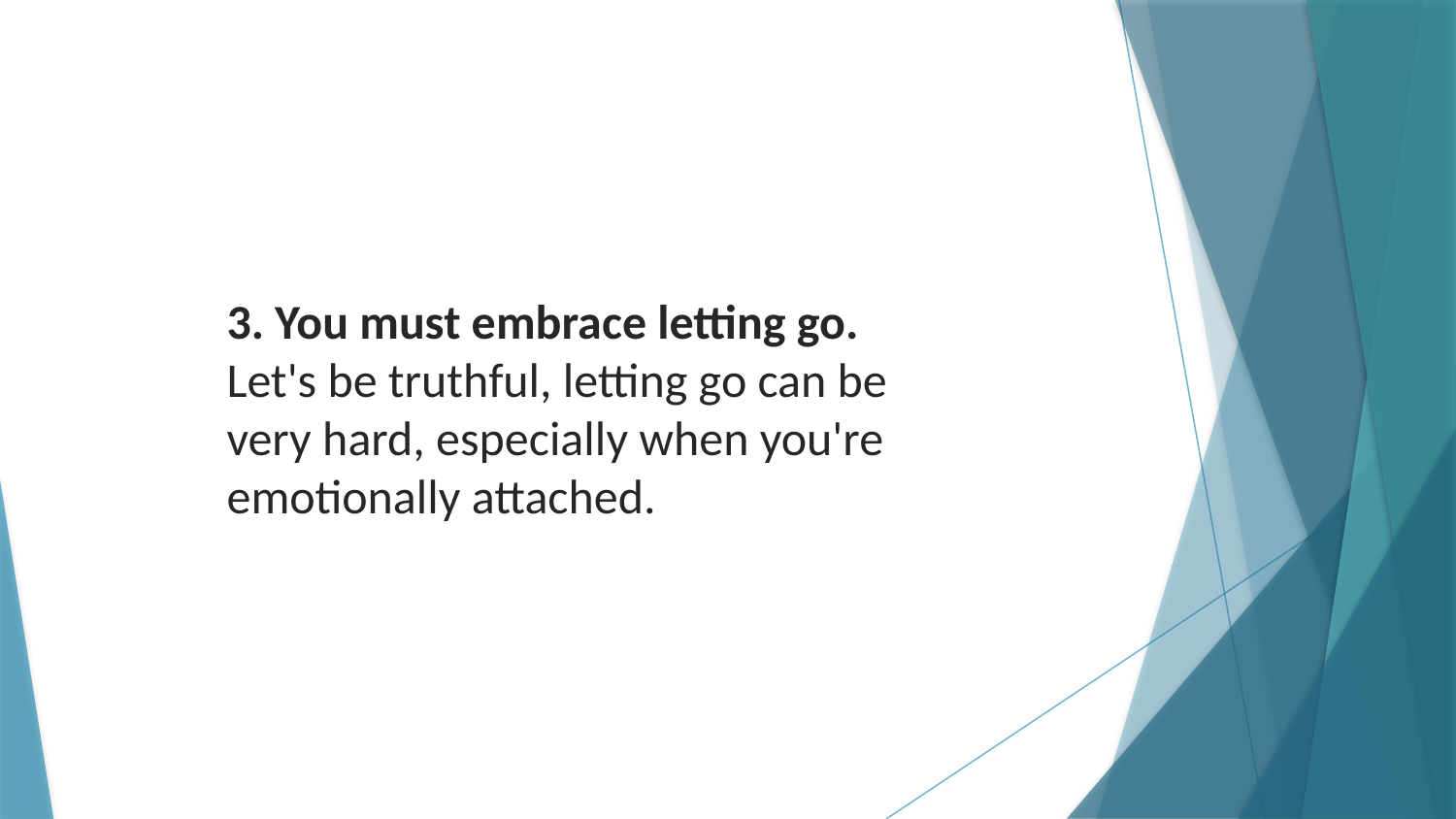

3. You must embrace letting go. Let's be truthful, letting go can be very hard, especially when you're emotionally attached.